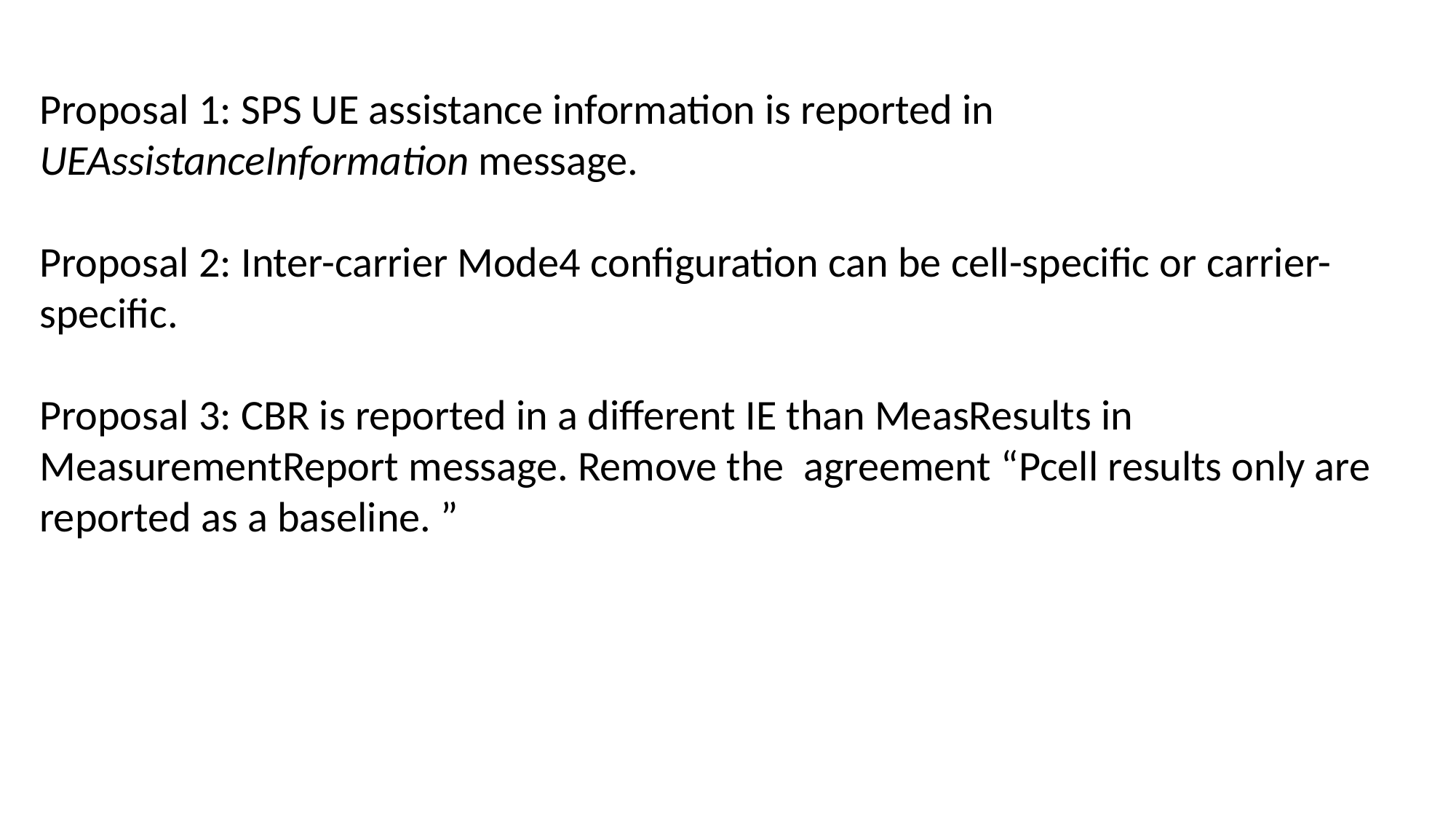

Proposal 1: SPS UE assistance information is reported in UEAssistanceInformation message.

Proposal 2: Inter-carrier Mode4 configuration can be cell-specific or carrier-specific.

Proposal 3: CBR is reported in a different IE than MeasResults in MeasurementReport message. Remove the  agreement “Pcell results only are reported as a baseline. ”